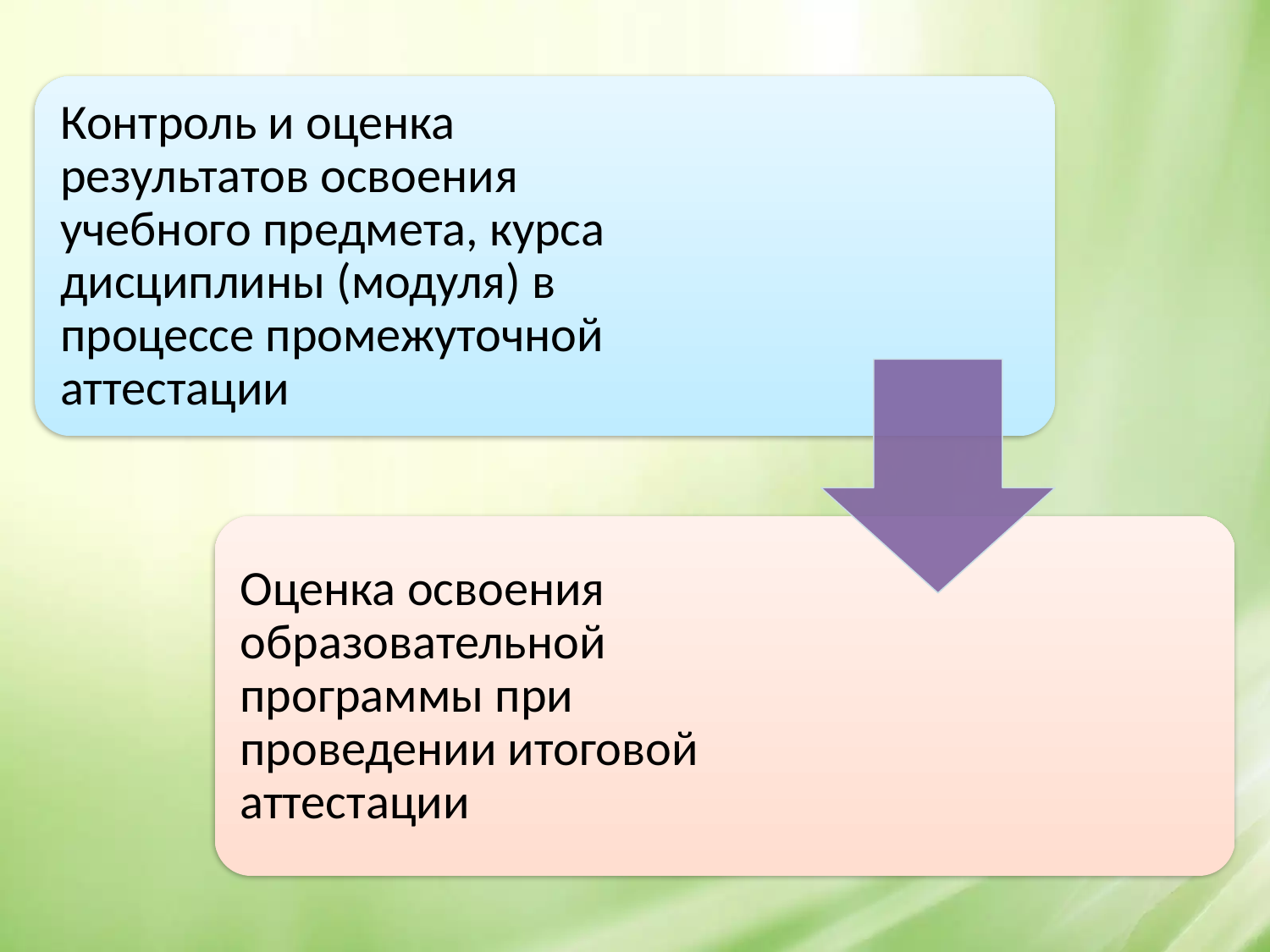

Контроль и оценка результатов освоения учебного предмета, курса дисциплины (модуля) в процессе промежуточной аттестации

Оценка освоения образовательной программы при проведении итоговой аттестации